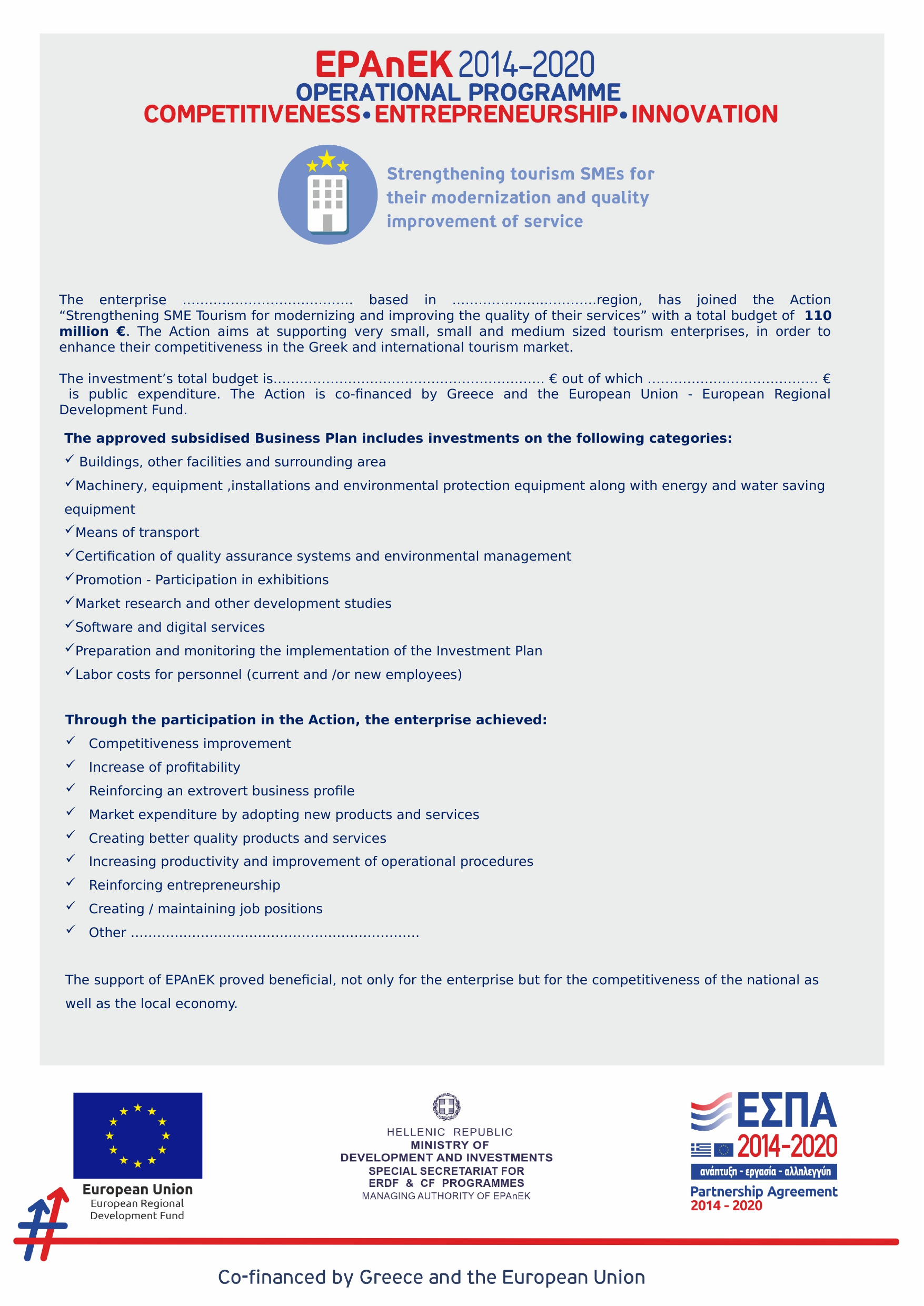

The enterprise ………………………………… based in ……………………………region, has joined the Action “Strengthening SME Tourism for modernizing and improving the quality of their services” with a total budget of  110 million €. The Action aims at supporting very small, small and medium sized tourism enterprises, in order to enhance their competitiveness in the Greek and international tourism market.

The investment’s total budget is…………………………………………………….. € out of which ………………………………… €  is public expenditure. The Action is co-financed by Greece and the European Union - European Regional Development Fund.

The approved subsidised Business Plan includes investments on the following categories:
Buildings, other facilities and surrounding area
Machinery, equipment ,installations and environmental protection equipment along with energy and water saving    equipment
Means of transport
Certification of quality assurance systems and environmental management
Promotion - Participation in exhibitions
Market research and other development studies
Software and digital services
Preparation and monitoring the implementation of the Investment Plan
Labor costs for personnel (current and /or new employees)

Through the participation in the Action, the enterprise achieved:
   Competitiveness improvement
   Increase of profitability
   Reinforcing an extrovert business profile
   Market expenditure by adopting new products and services
   Creating better quality products and services
   Increasing productivity and improvement of operational procedures
   Reinforcing entrepreneurship
   Creating / maintaining job positions
   Other …………………………………………………………

The support of EPAnEK proved beneficial, not only for the enterprise but for the competitiveness of the national as well as the local economy.